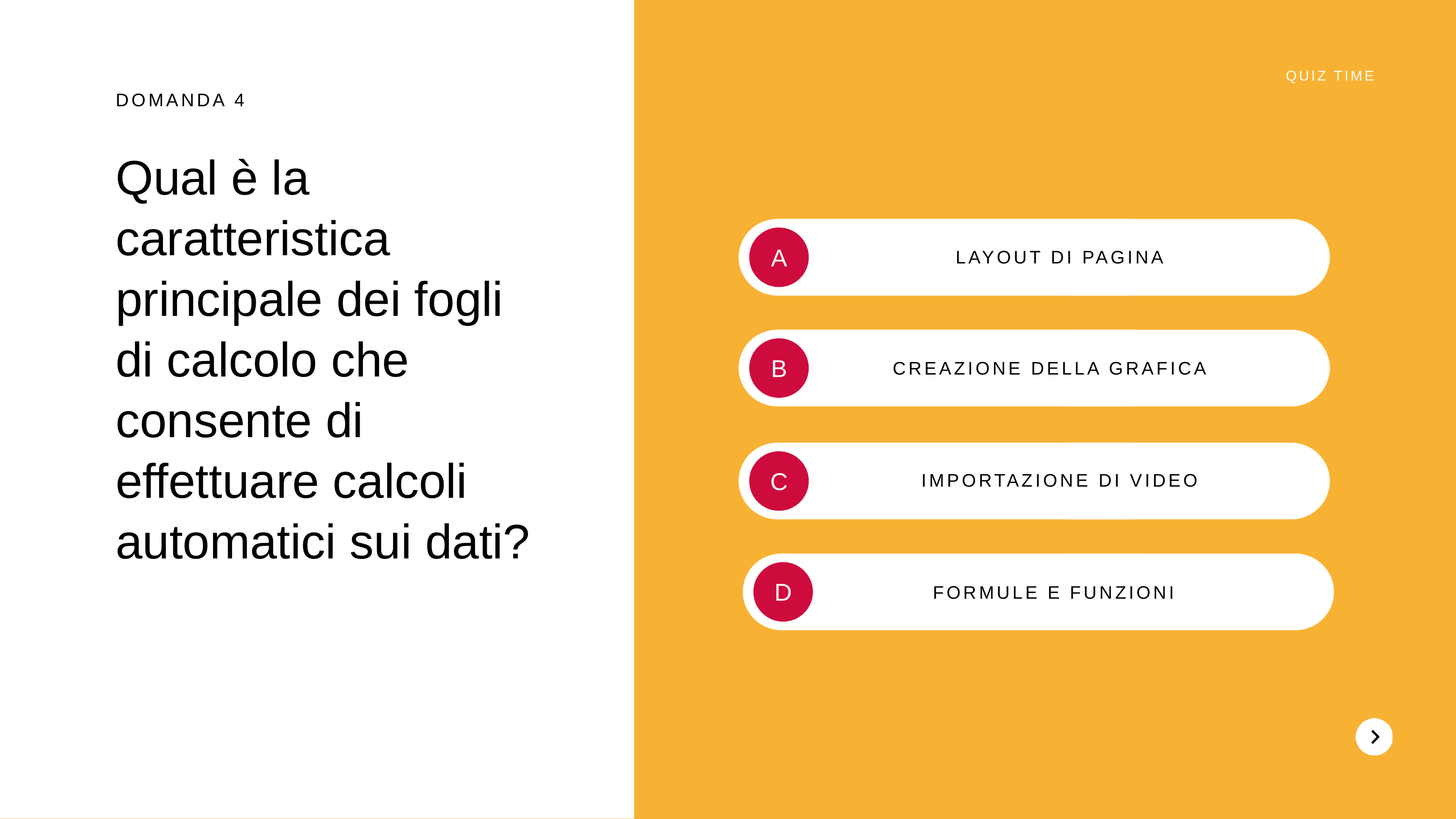

QUIZ TIME
DOMANDA 4
Qual è la caratteristica principale dei fogli di calcolo che consente di effettuare calcoli automatici sui dati?

A
LAYOUT DI PAGINA

B
CREAZIONE DELLA GRAFICA

C
IMPORTAZIONE DI VIDEO

D
FORMULE E FUNZIONI